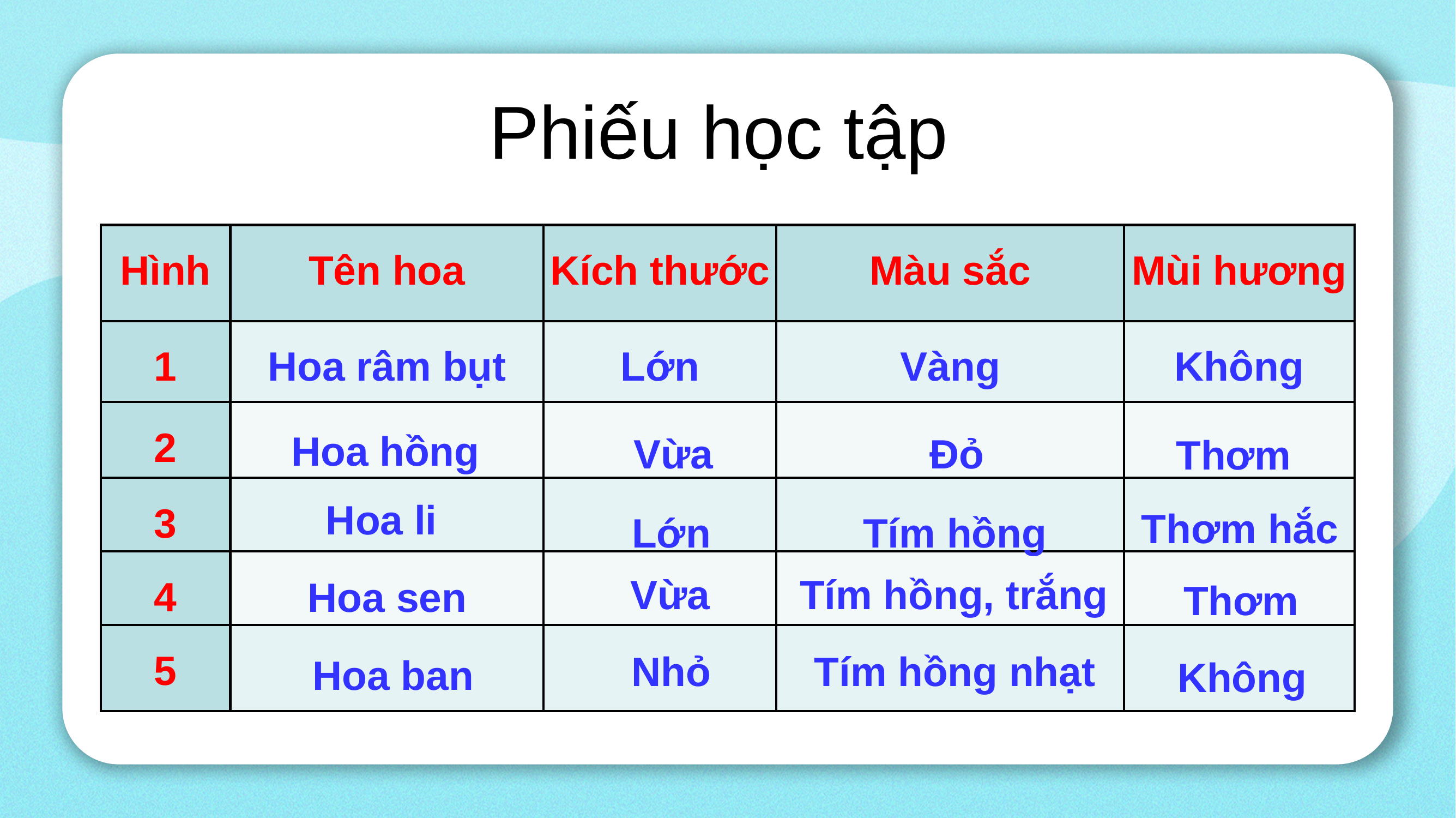

Phiếu học tập
| Hình | Tên hoa | Kích thước | Màu sắc | Mùi hương |
| --- | --- | --- | --- | --- |
| 1 | Hoa râm bụt | Lớn | Vàng | Không |
| 2 |  |  |  |  |
| 3 |  |  |  |  |
| 4 |  |  |  |  |
| 5 |  |  |  |  |
Hoa hồng
Vừa
Đỏ
Thơm
Hoa li
Thơm hắc
Lớn
Tím hồng
Vừa
Tím hồng, trắng
Hoa sen
Thơm
Nhỏ
Tím hồng nhạt
Hoa ban
Không